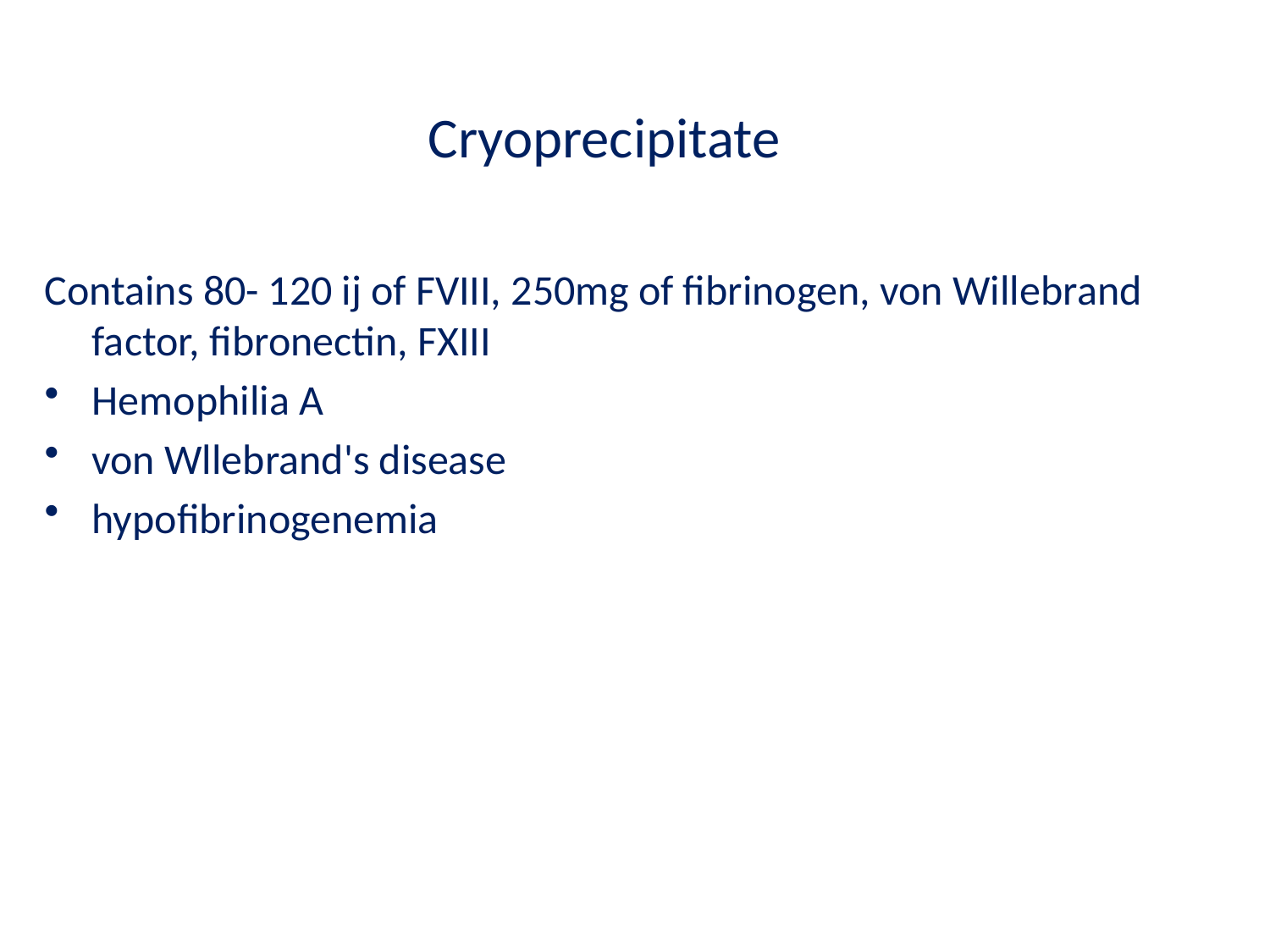

Cryoprecipitate​
Contains 80- 120 ij of FVIII, 250mg of fibrinogen, von Willebrand factor, fibronectin, FXIII
Hemophilia A
von Wllebrand's disease
hypofibrinogenemia